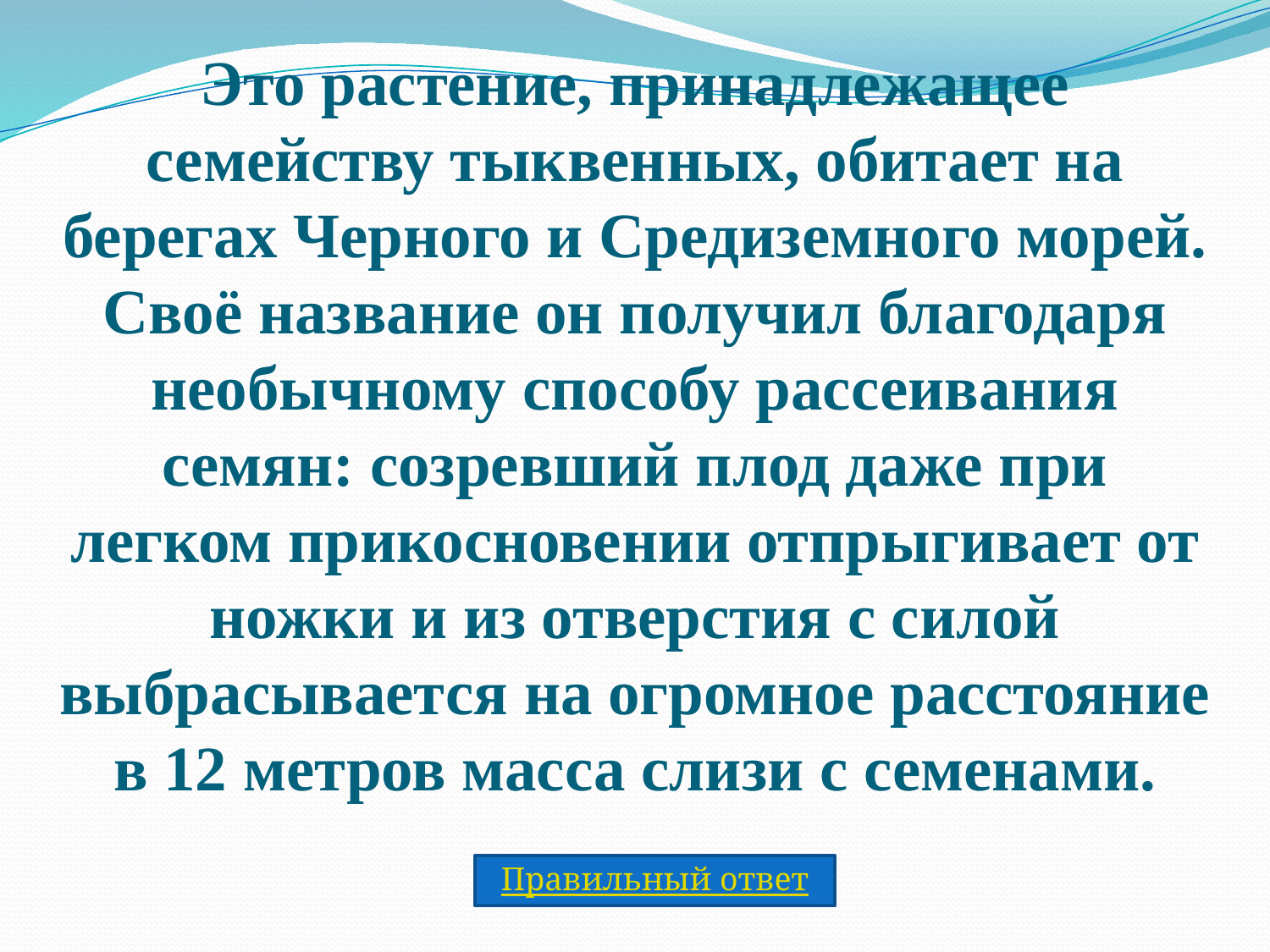

Это растение, принадлежащее семейству тыквенных, обитает на берегах Черного и Средиземного морей. Своё название он получил благодаря необычному способу рассеивания семян: созревший плод даже при легком прикосновении отпрыгивает от ножки и из отверстия с силой выбрасывается на огромное расстояние в 12 метров масса слизи с семенами.
Правильный ответ